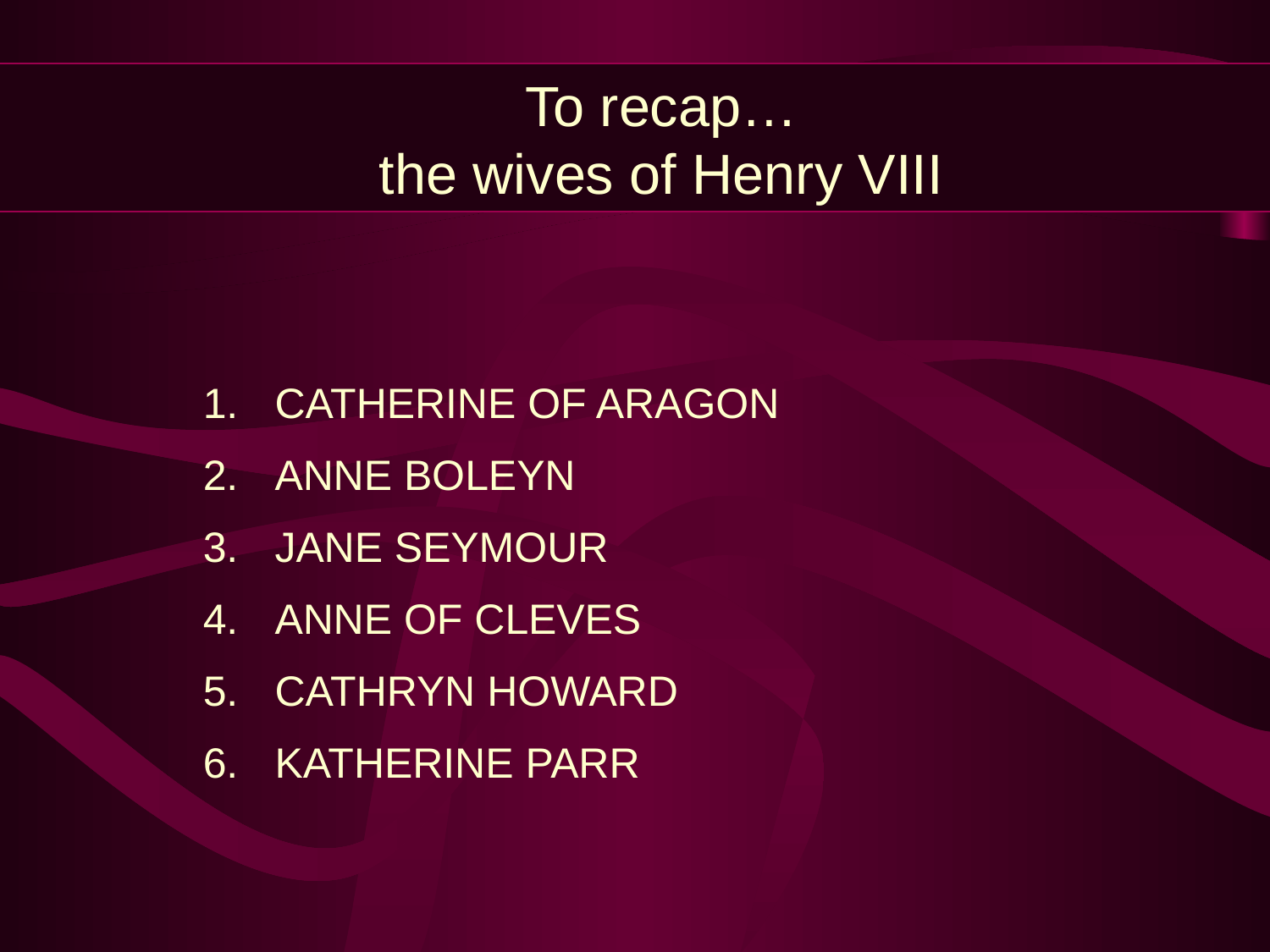

To recap…
the wives of Henry VIII
CATHERINE OF ARAGON
ANNE BOLEYN
JANE SEYMOUR
ANNE OF CLEVES
CATHRYN HOWARD
KATHERINE PARR